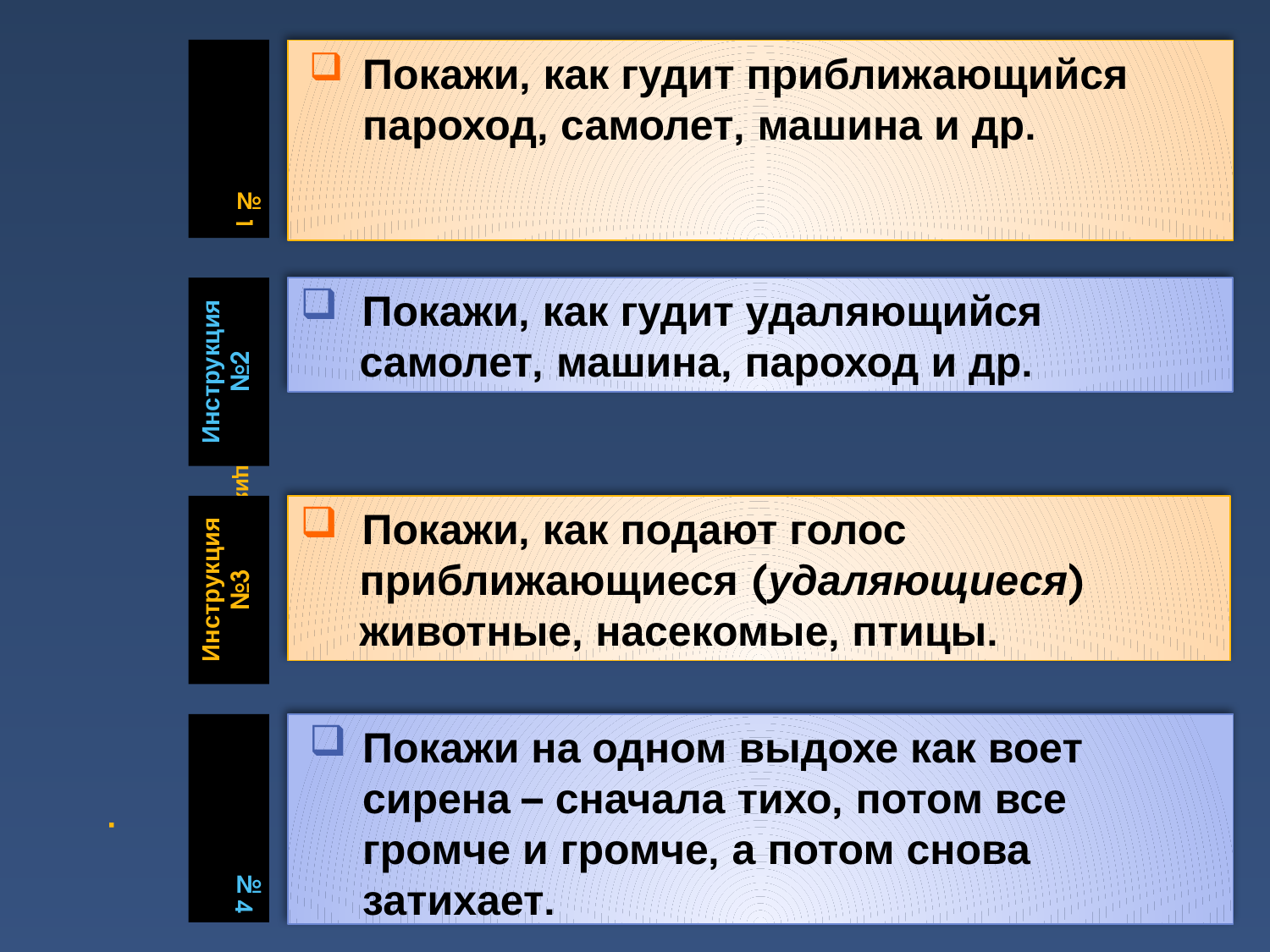

Инструкция №1

# Воспроизведение постепенного нарастания и падения силы голоса  при произнесении отдельных звуков и звукоподражаний.
Покажи, как гудит приближающийся пароход, самолет, машина и др.
  Покажи, как гудит удаляющийся
     самолет, машина, пароход и др.
Инструкция№2

  Покажи, как подают голос
     приближающиеся (удаляющиеся)
     животные, насекомые, птицы.
Инструкция№3

Инструкция №4

Покажи на одном выдохе как воет сирена – сначала тихо, потом все громче и громче, а потом снова затихает.